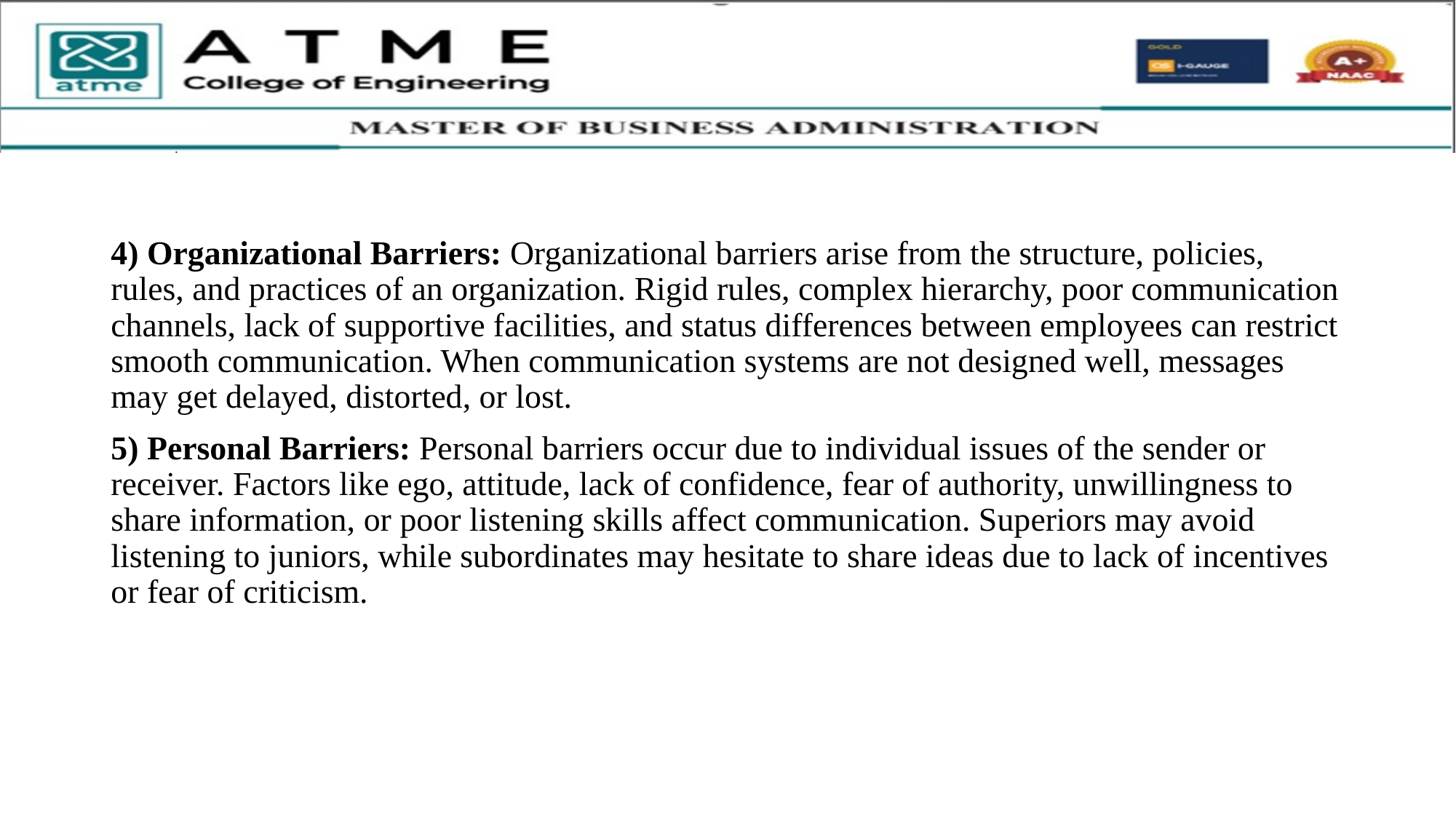

4) Organizational Barriers: Organizational barriers arise from the structure, policies, rules, and practices of an organization. Rigid rules, complex hierarchy, poor communication channels, lack of supportive facilities, and status differences between employees can restrict smooth communication. When communication systems are not designed well, messages may get delayed, distorted, or lost.
5) Personal Barriers: Personal barriers occur due to individual issues of the sender or receiver. Factors like ego, attitude, lack of confidence, fear of authority, unwillingness to share information, or poor listening skills affect communication. Superiors may avoid listening to juniors, while subordinates may hesitate to share ideas due to lack of incentives or fear of criticism.